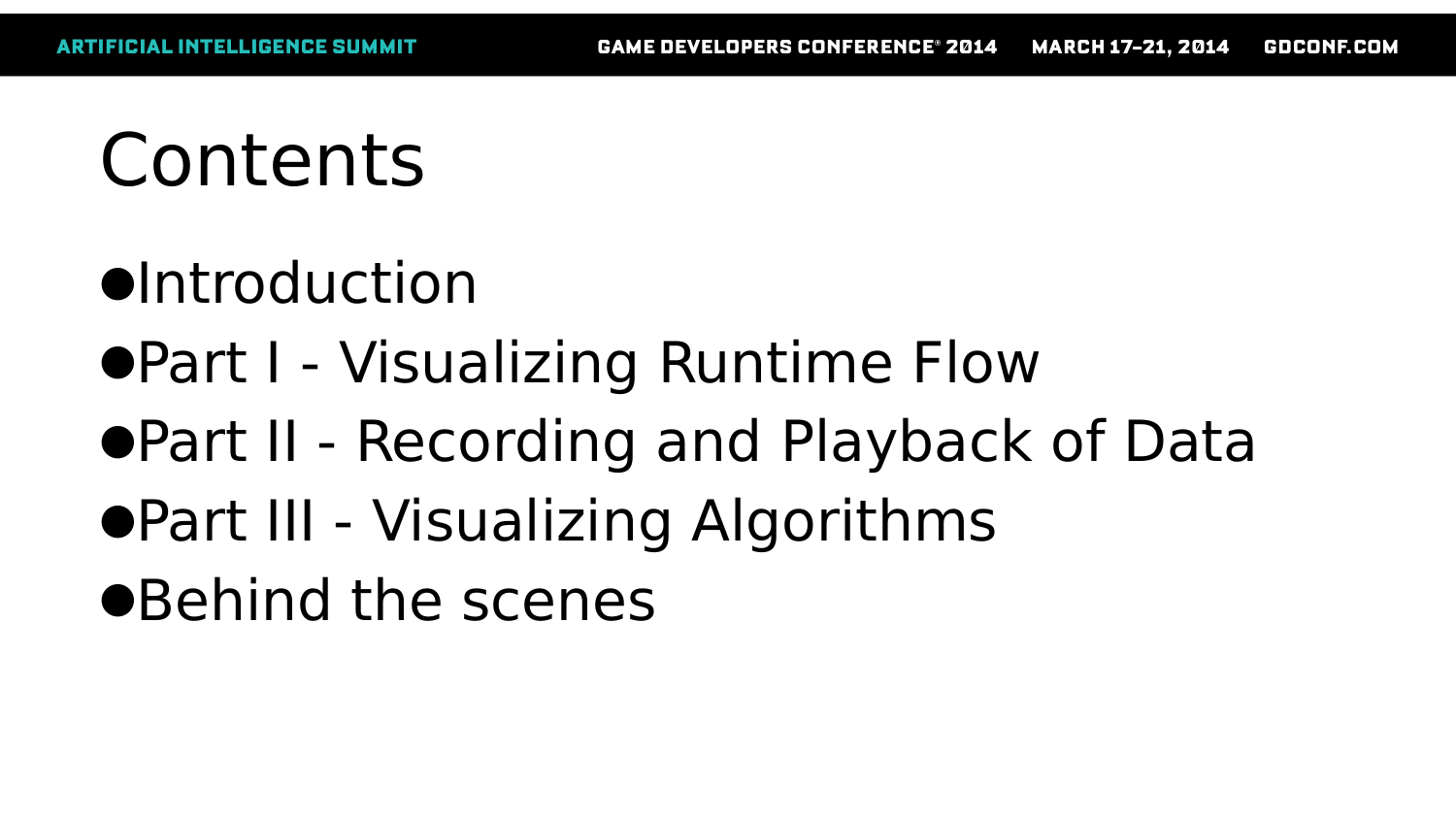

# Contents
Introduction
Part I - Visualizing Runtime Flow
Part II - Recording and Playback of Data
Part III - Visualizing Algorithms
Behind the scenes